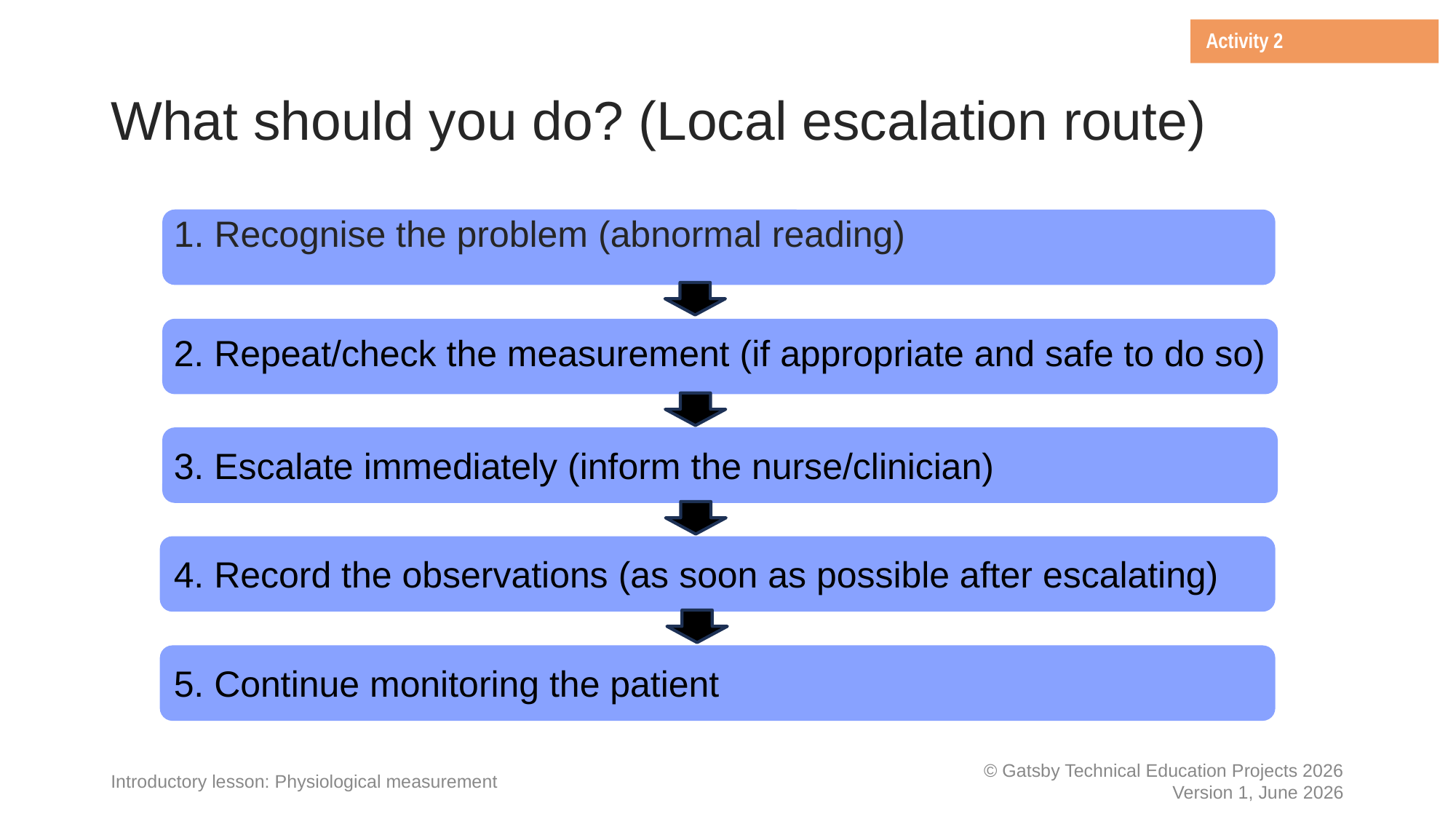

Activity 2
What should you do? (Local escalation route)
1. Recognise the problem (abnormal reading)

2. Repeat/check the measurement (if appropriate and safe to do so)

3. Escalate immediately (inform the nurse/clinician)

4. Record the observations (as soon as possible after escalating)

5. Continue monitoring the patient